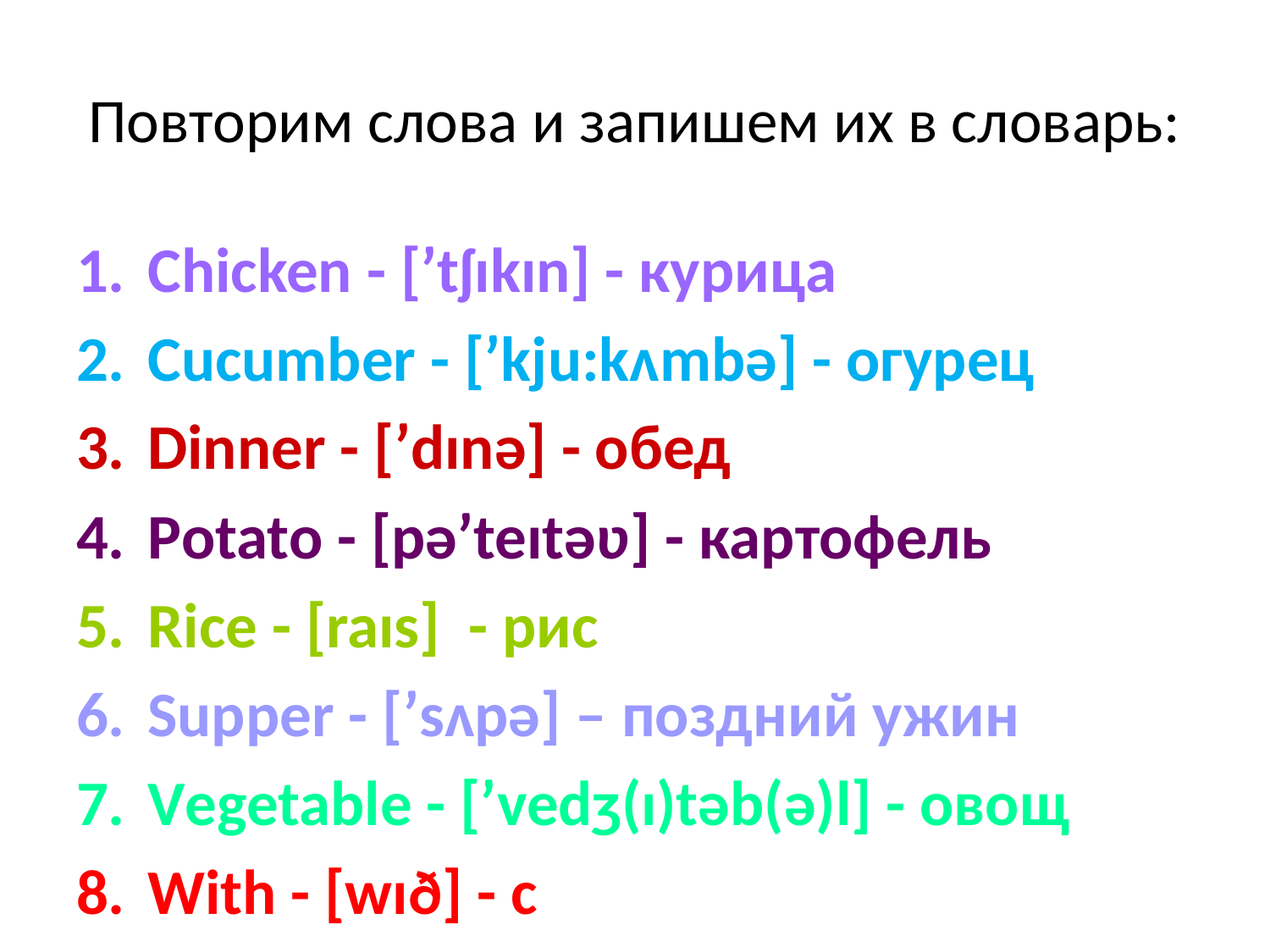

# Повторим слова и запишем их в словарь:
Chicken - [ʹtʃıkın] - курица
Cucumber - [ʹkju:kʌmbə] - огурец
Dinner - [ʹdınə] - обед
Potato - [pəʹteıtəʋ] - картофель
Rice - [raıs]  - рис
Supper - [ʹsʌpə] – поздний ужин
Vegetable - [ʹvedʒ(ı)təb(ə)l] - овощ
With - [wıð] - с